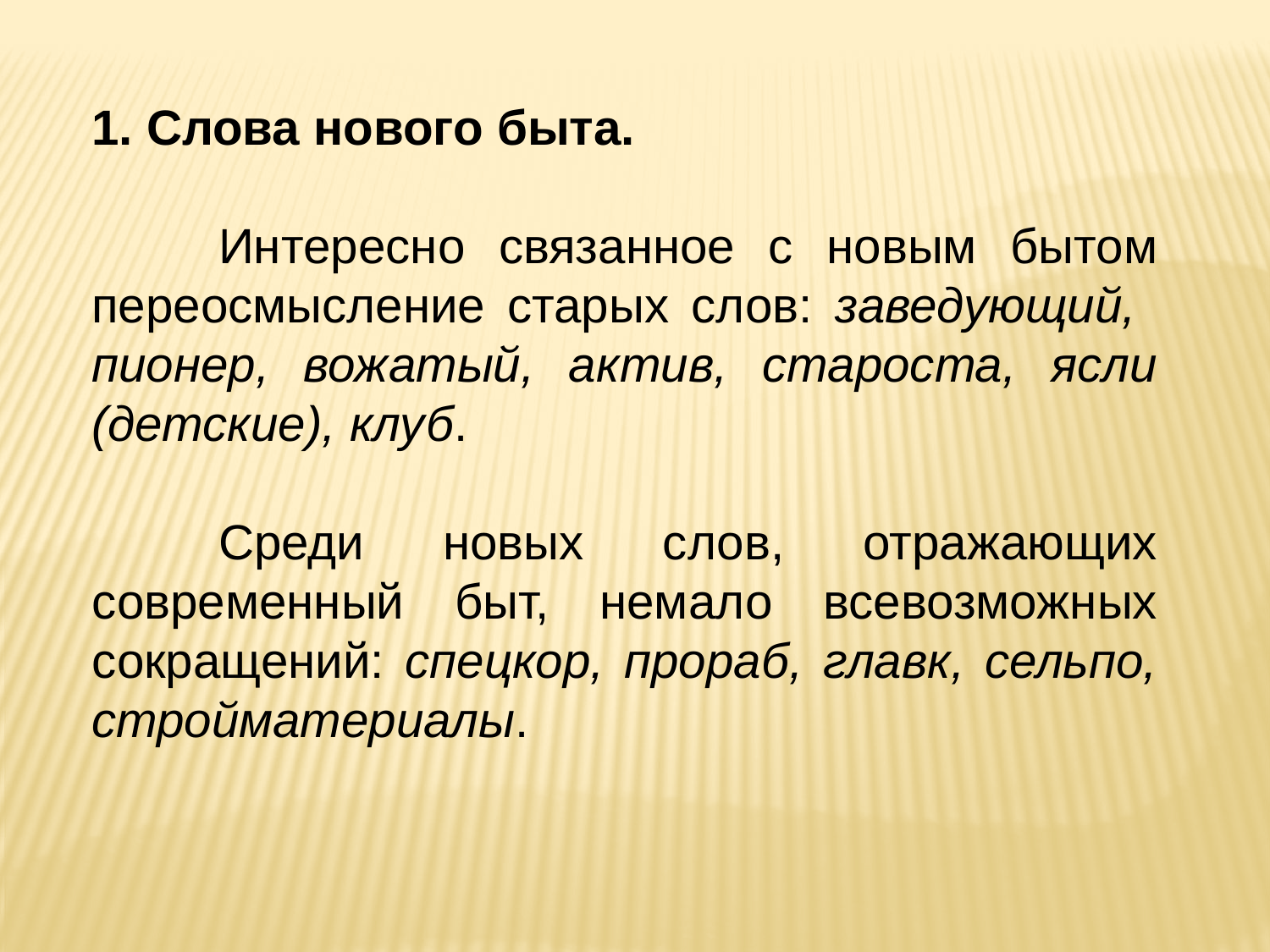

1. Слова нового быта.

	Интересно связанное с новым бытом переосмысление старых слов: заведующий,  пионер, вожатый, актив, староста, ясли (детские), клуб.

	Среди новых слов, отражающих современный быт, немало всевозможных сокращений: спецкор, прораб, главк, сельпо, стройматериалы.